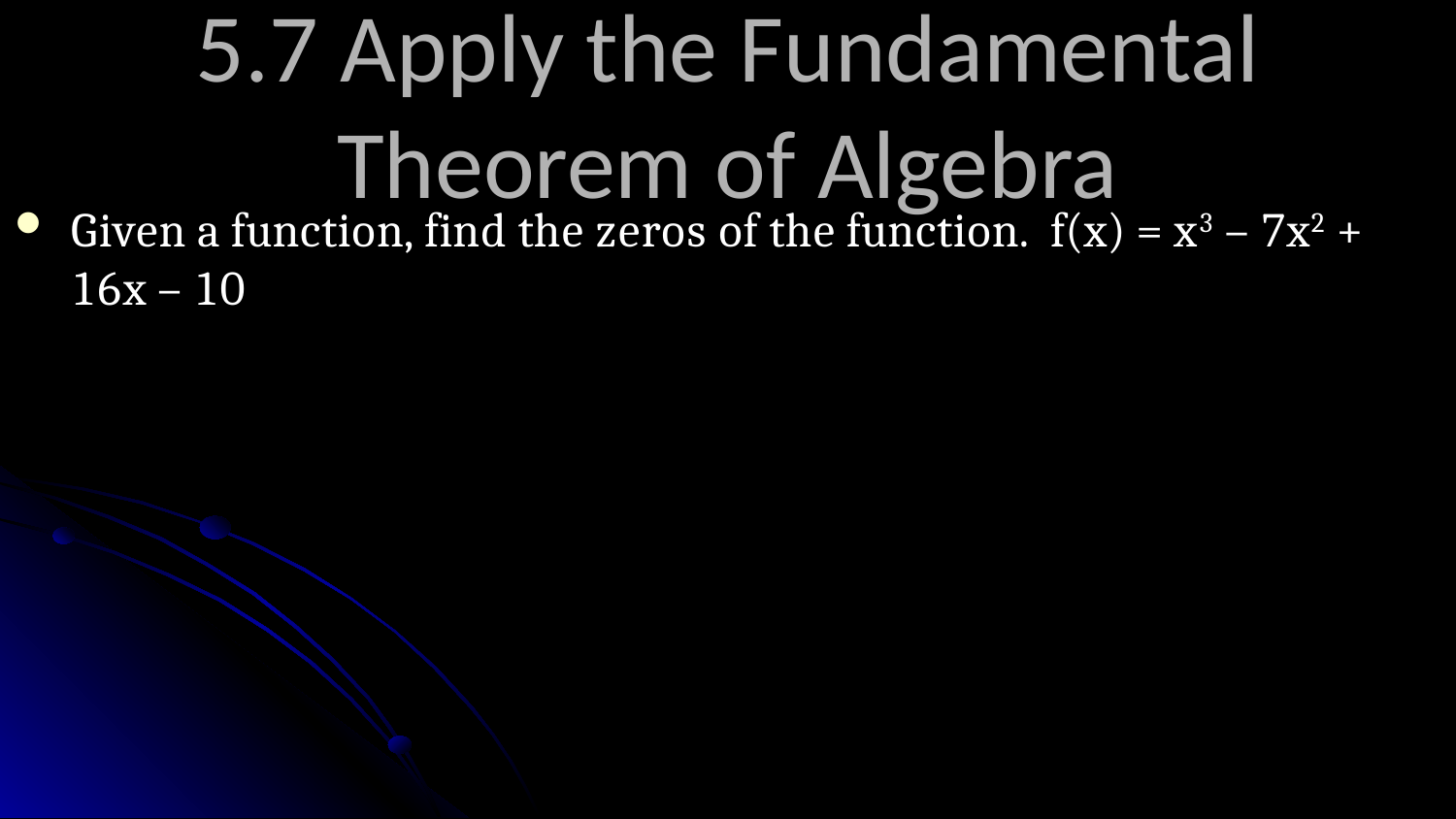

# 5.7 Apply the Fundamental Theorem of Algebra
Given a function, find the zeros of the function.  f(x) = x3 – 7x2 + 16x – 10